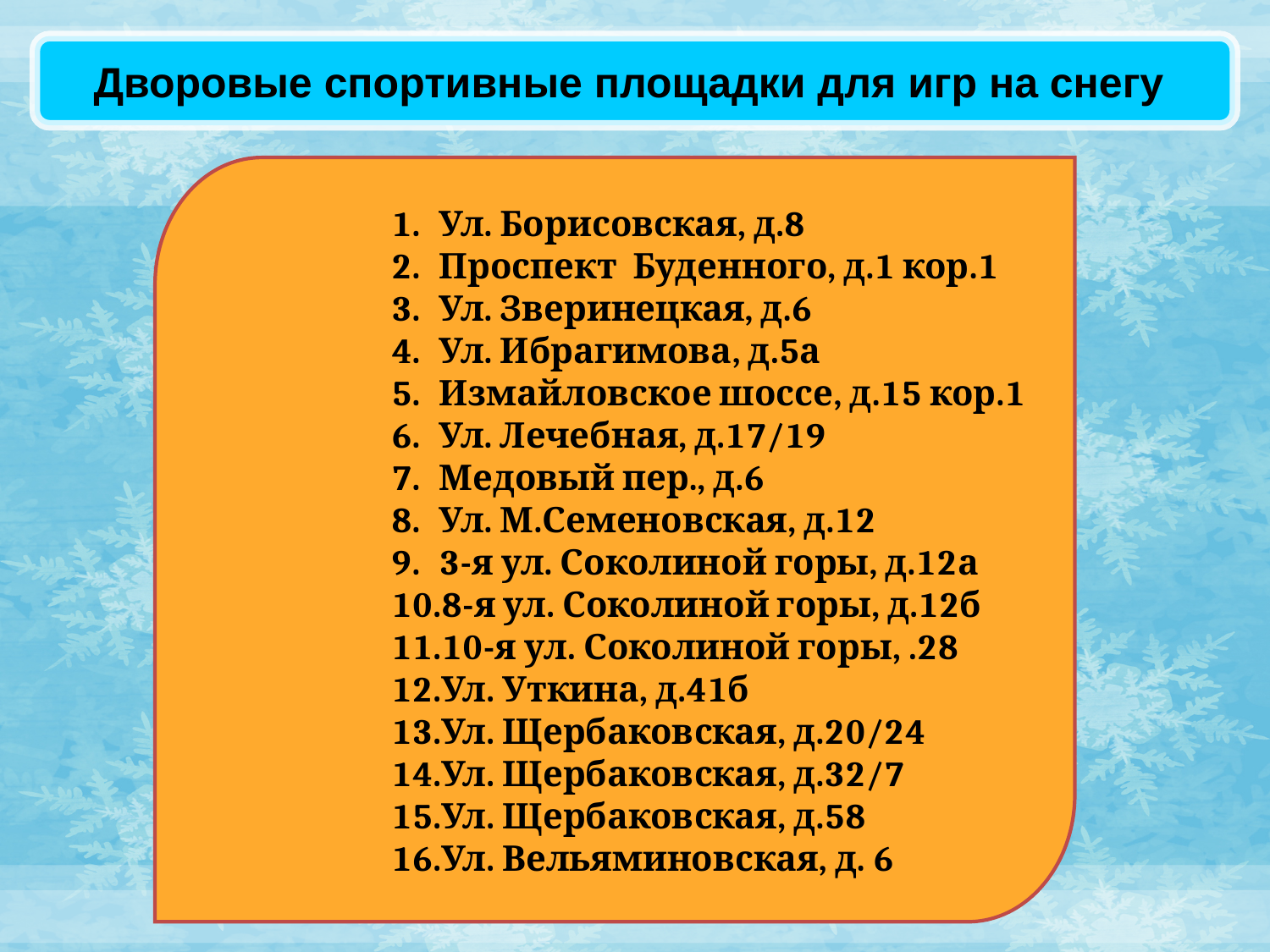

Дворовые спортивные площадки для игр на снегу
Ул. Борисовская, д.8
Проспект  Буденного, д.1 кор.1
Ул. Зверинецкая, д.6
Ул. Ибрагимова, д.5а
Измайловское шоссе, д.15 кор.1
Ул. Лечебная, д.17/19
Медовый пер., д.6
Ул. М.Семеновская, д.12
3-я ул. Соколиной горы, д.12а
8-я ул. Соколиной горы, д.12б
10-я ул. Соколиной горы, .28
Ул. Уткина, д.41б
Ул. Щербаковская, д.20/24
Ул. Щербаковская, д.32/7
Ул. Щербаковская, д.58
Ул. Вельяминовская, д. 6